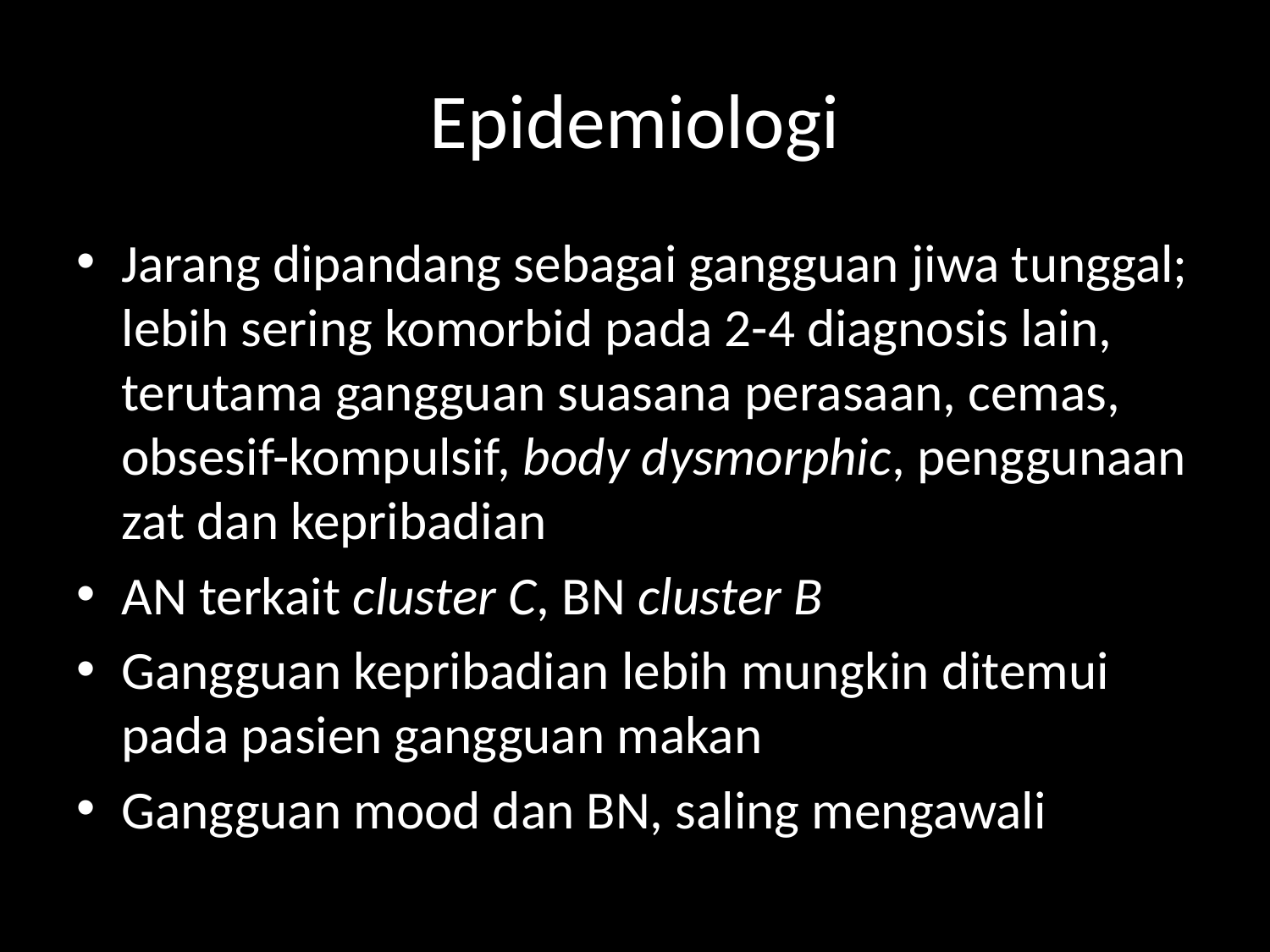

# Epidemiologi
Jarang dipandang sebagai gangguan jiwa tunggal; lebih sering komorbid pada 2-4 diagnosis lain, terutama gangguan suasana perasaan, cemas, obsesif-kompulsif, body dysmorphic, penggunaan zat dan kepribadian
AN terkait cluster C, BN cluster B
Gangguan kepribadian lebih mungkin ditemui pada pasien gangguan makan
Gangguan mood dan BN, saling mengawali